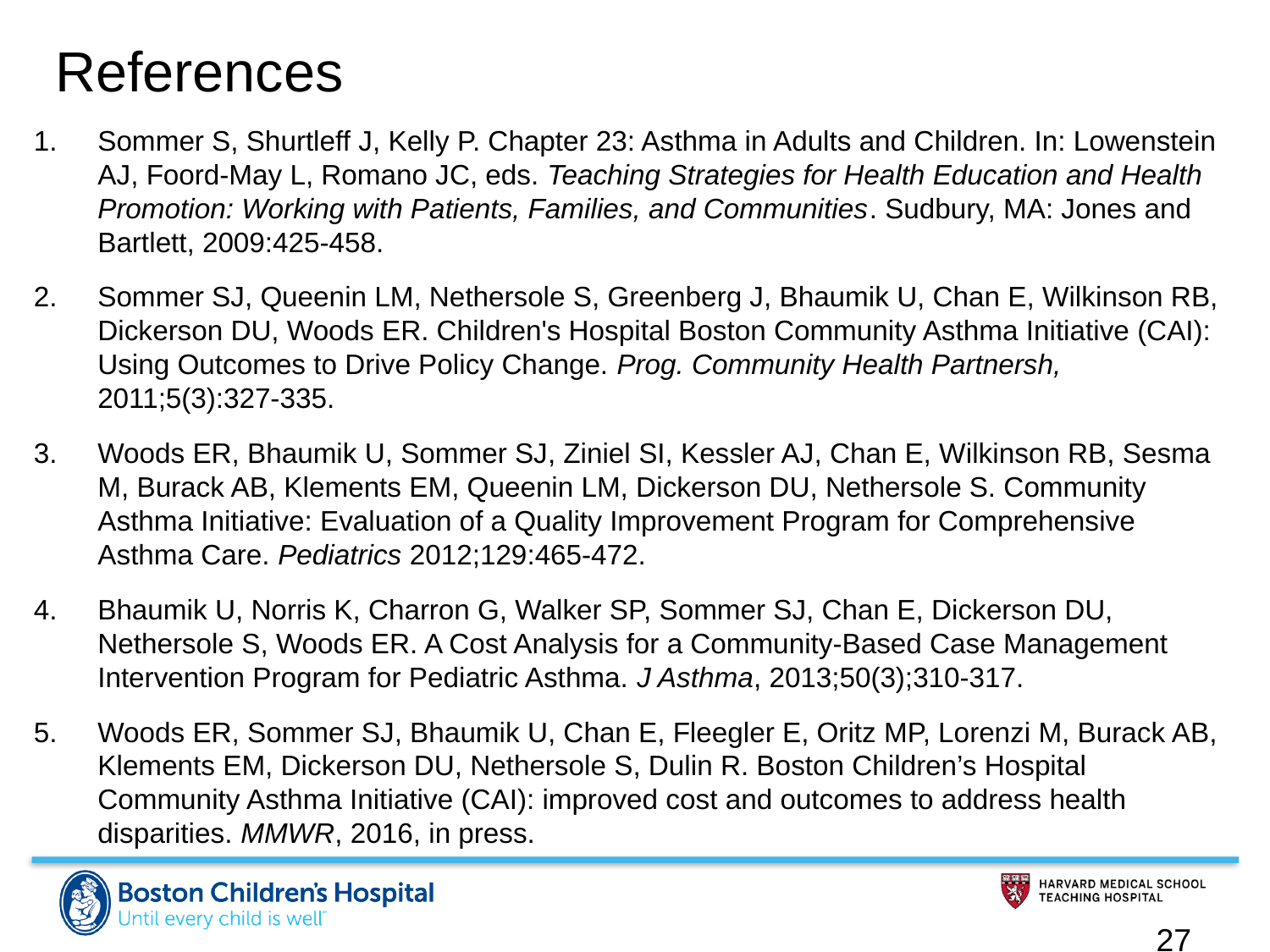

# References
Sommer S, Shurtleff J, Kelly P. Chapter 23: Asthma in Adults and Children. In: Lowenstein AJ, Foord-May L, Romano JC, eds. Teaching Strategies for Health Education and Health Promotion: Working with Patients, Families, and Communities. Sudbury, MA: Jones and Bartlett, 2009:425-458.

Sommer SJ, Queenin LM, Nethersole S, Greenberg J, Bhaumik U, Chan E, Wilkinson RB, Dickerson DU, Woods ER. Children's Hospital Boston Community Asthma Initiative (CAI): Using Outcomes to Drive Policy Change. Prog. Community Health Partnersh, 2011;5(3):327-335.

Woods ER, Bhaumik U, Sommer SJ, Ziniel SI, Kessler AJ, Chan E, Wilkinson RB, Sesma M, Burack AB, Klements EM, Queenin LM, Dickerson DU, Nethersole S. Community Asthma Initiative: Evaluation of a Quality Improvement Program for Comprehensive Asthma Care. Pediatrics 2012;129:465-472.

Bhaumik U, Norris K, Charron G, Walker SP, Sommer SJ, Chan E, Dickerson DU, Nethersole S, Woods ER. A Cost Analysis for a Community-Based Case Management Intervention Program for Pediatric Asthma. J Asthma, 2013;50(3);310-317.

Woods ER, Sommer SJ, Bhaumik U, Chan E, Fleegler E, Oritz MP, Lorenzi M, Burack AB, Klements EM, Dickerson DU, Nethersole S, Dulin R. Boston Children’s Hospital Community Asthma Initiative (CAI): improved cost and outcomes to address health disparities. MMWR, 2016, in press.

27